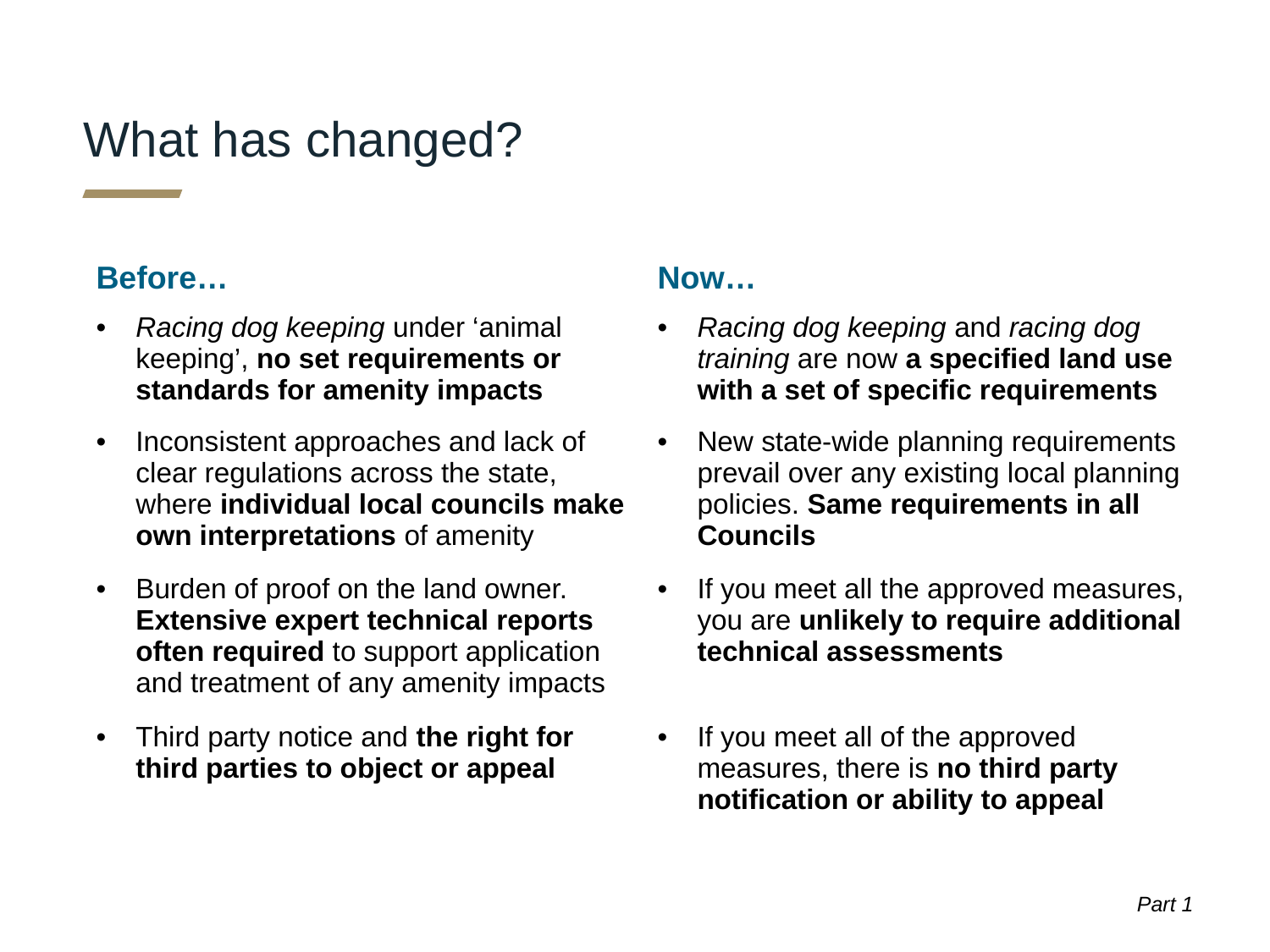

# What has changed?
| Before… | Now… |
| --- | --- |
| Racing dog keeping under ‘animal keeping’, no set requirements or standards for amenity impacts | Racing dog keeping and racing dog training are now a specified land use with a set of specific requirements |
| Inconsistent approaches and lack of clear regulations across the state, where individual local councils make own interpretations of amenity | New state-wide planning requirements prevail over any existing local planning policies. Same requirements in all Councils |
| Burden of proof on the land owner. Extensive expert technical reports often required to support application and treatment of any amenity impacts | If you meet all the approved measures, you are unlikely to require additional technical assessments |
| Third party notice and the right for third parties to object or appeal | If you meet all of the approved measures, there is no third party notification or ability to appeal |
Part 1